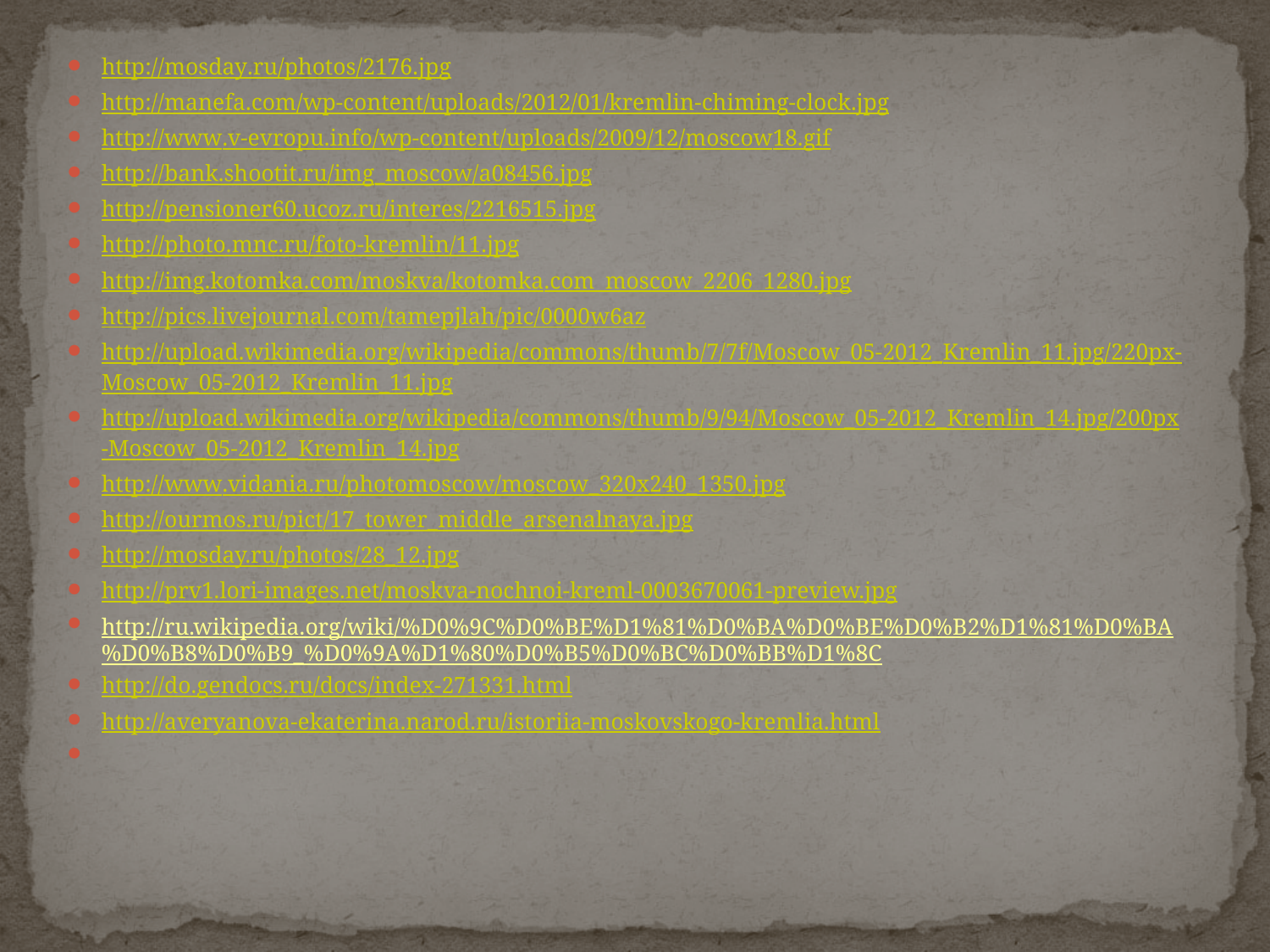

#
http://mosday.ru/photos/2176.jpg
http://manefa.com/wp-content/uploads/2012/01/kremlin-chiming-clock.jpg
http://www.v-evropu.info/wp-content/uploads/2009/12/moscow18.gif
http://bank.shootit.ru/img_moscow/a08456.jpg
http://pensioner60.ucoz.ru/interes/2216515.jpg
http://photo.mnc.ru/foto-kremlin/11.jpg
http://img.kotomka.com/moskva/kotomka.com_moscow_2206_1280.jpg
http://pics.livejournal.com/tamepjlah/pic/0000w6az
http://upload.wikimedia.org/wikipedia/commons/thumb/7/7f/Moscow_05-2012_Kremlin_11.jpg/220px-Moscow_05-2012_Kremlin_11.jpg
http://upload.wikimedia.org/wikipedia/commons/thumb/9/94/Moscow_05-2012_Kremlin_14.jpg/200px-Moscow_05-2012_Kremlin_14.jpg
http://www.vidania.ru/photomoscow/moscow_320x240_1350.jpg
http://ourmos.ru/pict/17_tower_middle_arsenalnaya.jpg
http://mosday.ru/photos/28_12.jpg
http://prv1.lori-images.net/moskva-nochnoi-kreml-0003670061-preview.jpg
http://ru.wikipedia.org/wiki/%D0%9C%D0%BE%D1%81%D0%BA%D0%BE%D0%B2%D1%81%D0%BA%D0%B8%D0%B9_%D0%9A%D1%80%D0%B5%D0%BC%D0%BB%D1%8C
http://do.gendocs.ru/docs/index-271331.html
http://averyanova-ekaterina.narod.ru/istoriia-moskovskogo-kremlia.html